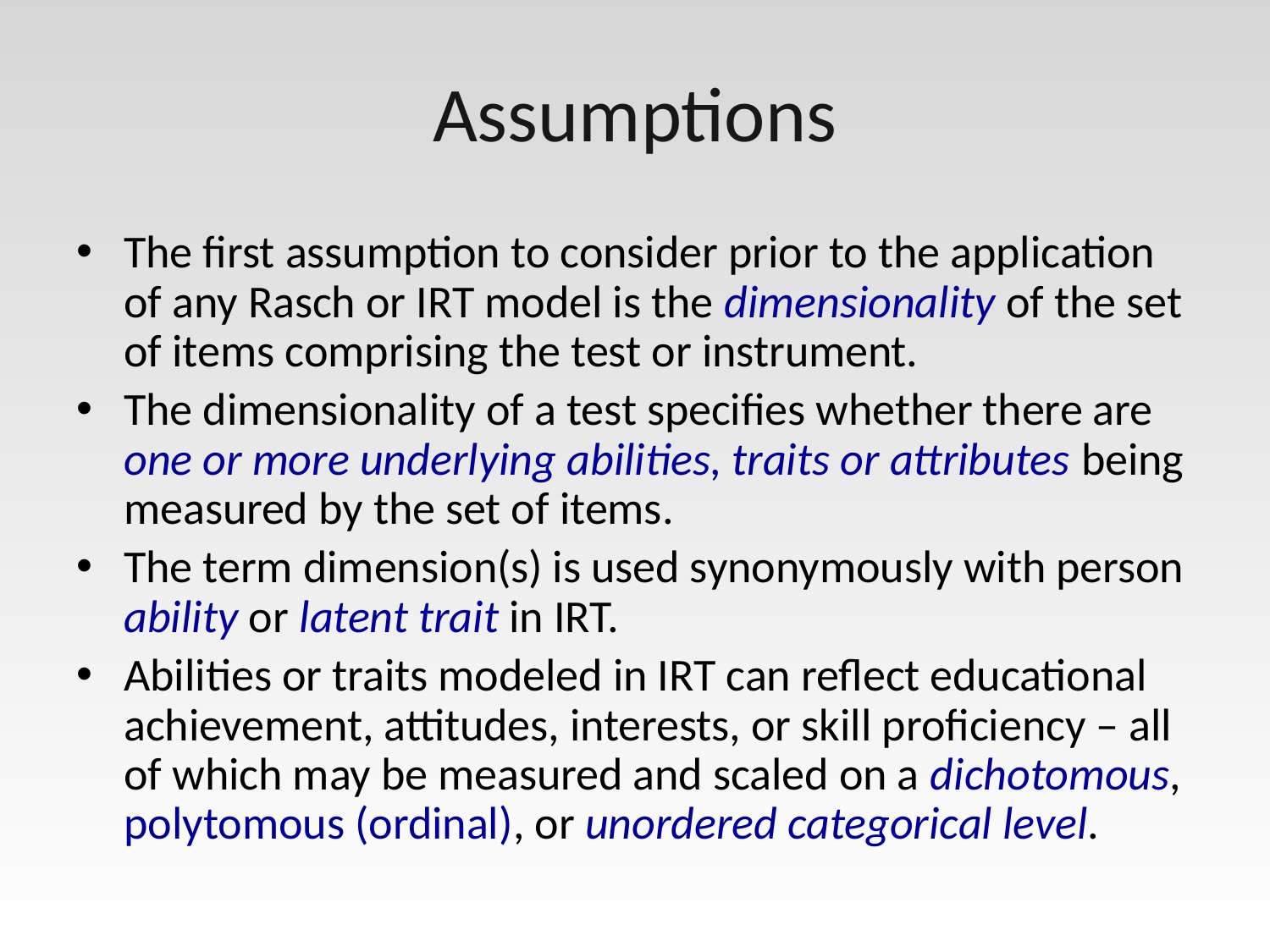

# Assumptions
The first assumption to consider prior to the application of any Rasch or IRT model is the dimensionality of the set of items comprising the test or instrument.
The dimensionality of a test specifies whether there are one or more underlying abilities, traits or attributes being measured by the set of items.
The term dimension(s) is used synonymously with person ability or latent trait in IRT.
Abilities or traits modeled in IRT can reflect educational achievement, attitudes, interests, or skill proficiency – all of which may be measured and scaled on a dichotomous, polytomous (ordinal), or unordered categorical level.